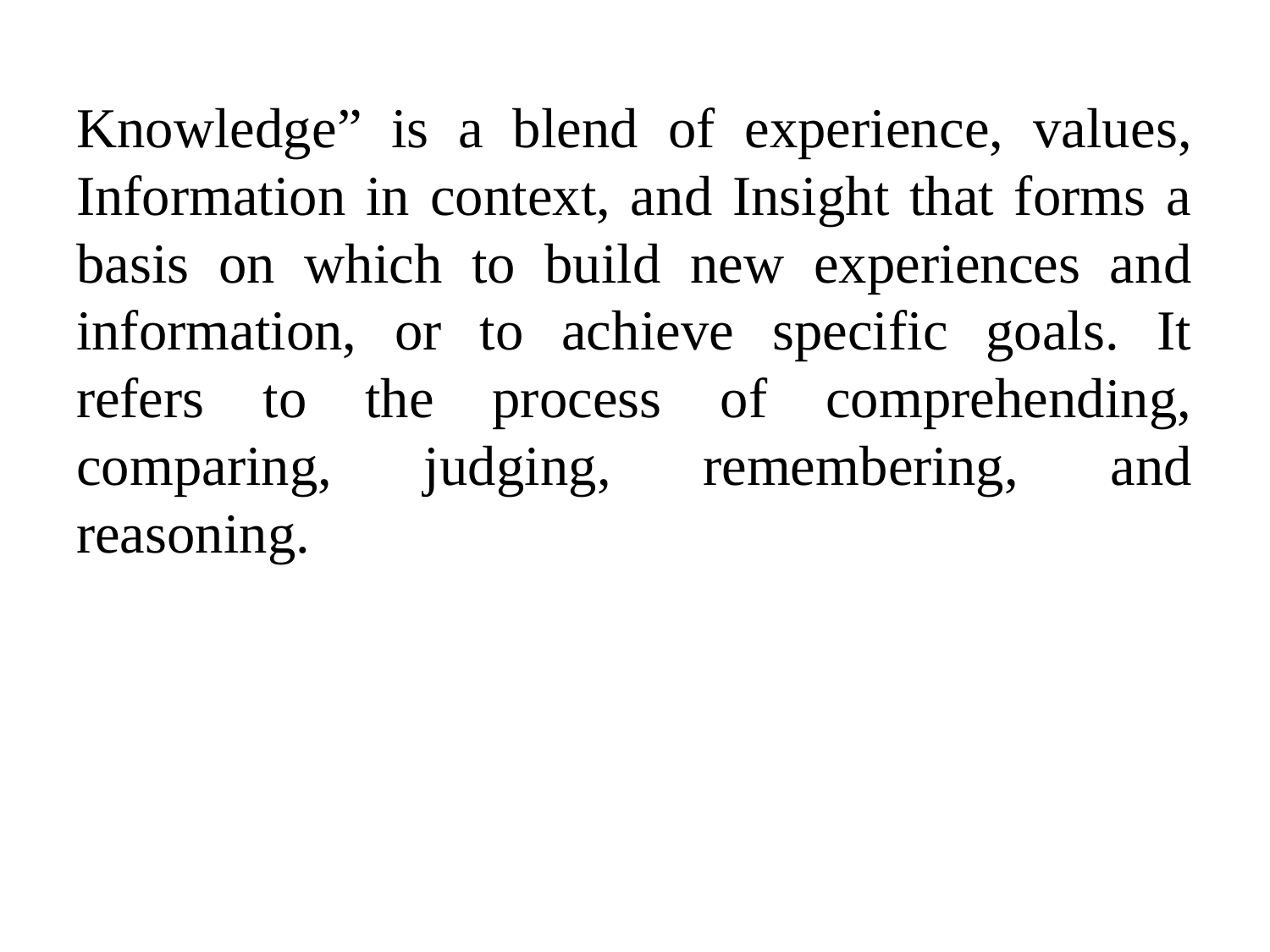

Knowledge” is a blend of experience, values, Information in context, and Insight that forms a basis on which to build new experiences and information, or to achieve specific goals. It refers to the process of comprehending, comparing, judging, remembering, and reasoning.